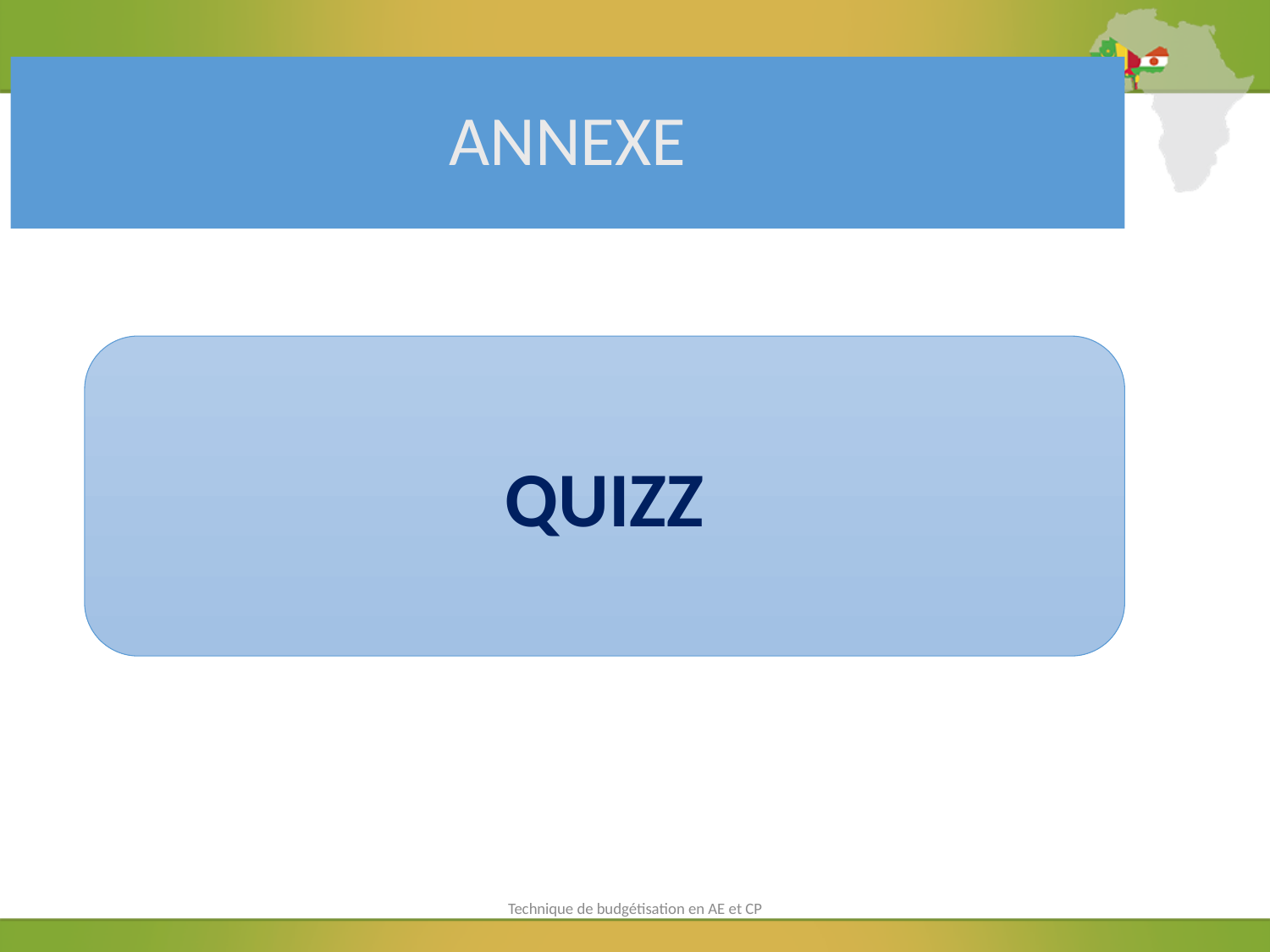

# ANNEXE
QUIZZ
Technique de budgétisation en AE et CP